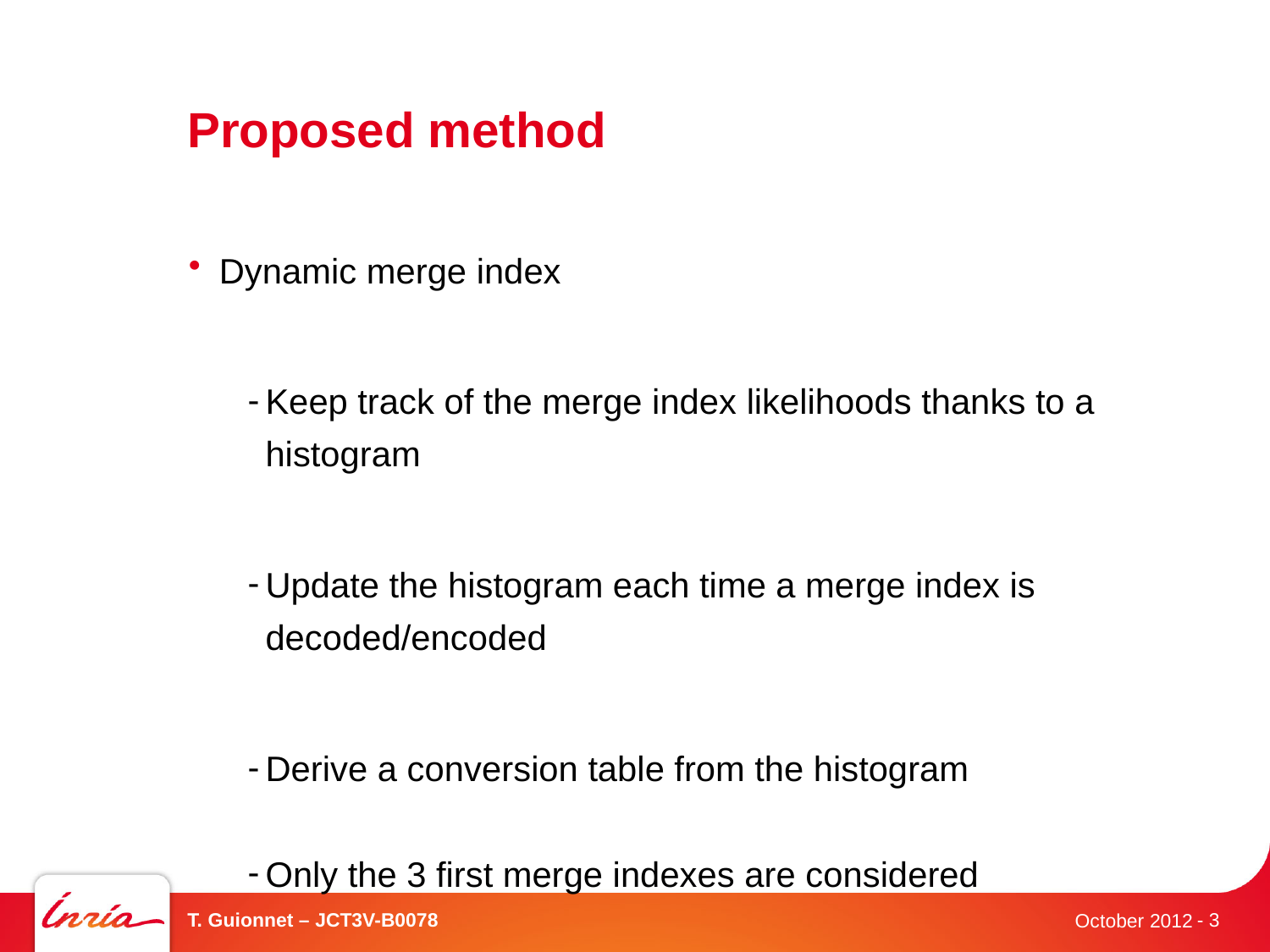

# Proposed method
Dynamic merge index

Keep track of the merge index likelihoods thanks to a histogram

Update the histogram each time a merge index is decoded/encoded

Derive a conversion table from the histogram

Only the 3 first merge indexes are considered
T. Guionnet – JCT3V-B0078
- 3
October 2012